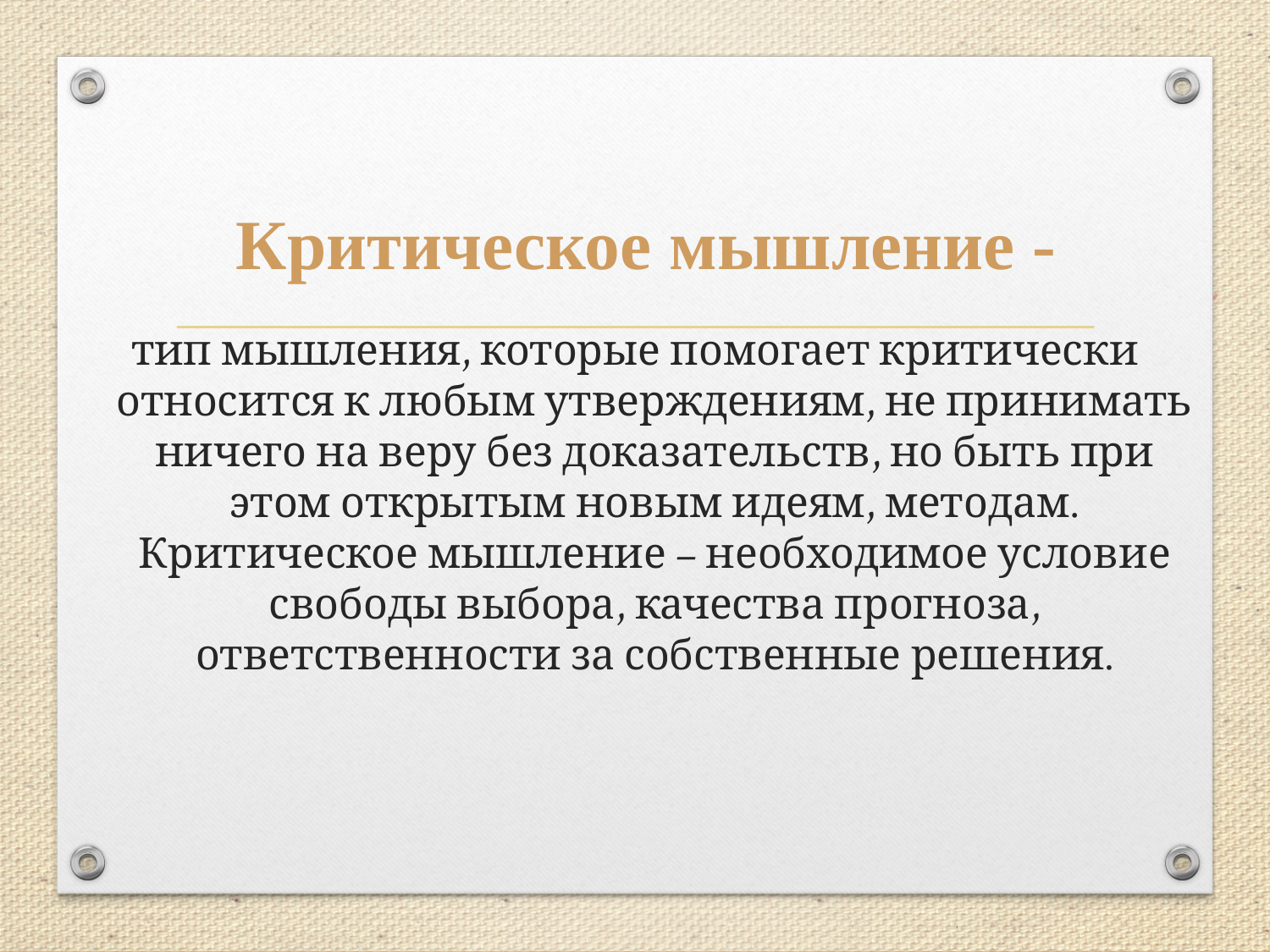

# Критическое мышление -
тип мышления, которые помогает критически относится к любым утверждениям, не принимать ничего на веру без доказательств, но быть при этом открытым новым идеям, методам. Критическое мышление – необходимое условие свободы выбора, качества прогноза, ответственности за собственные решения.